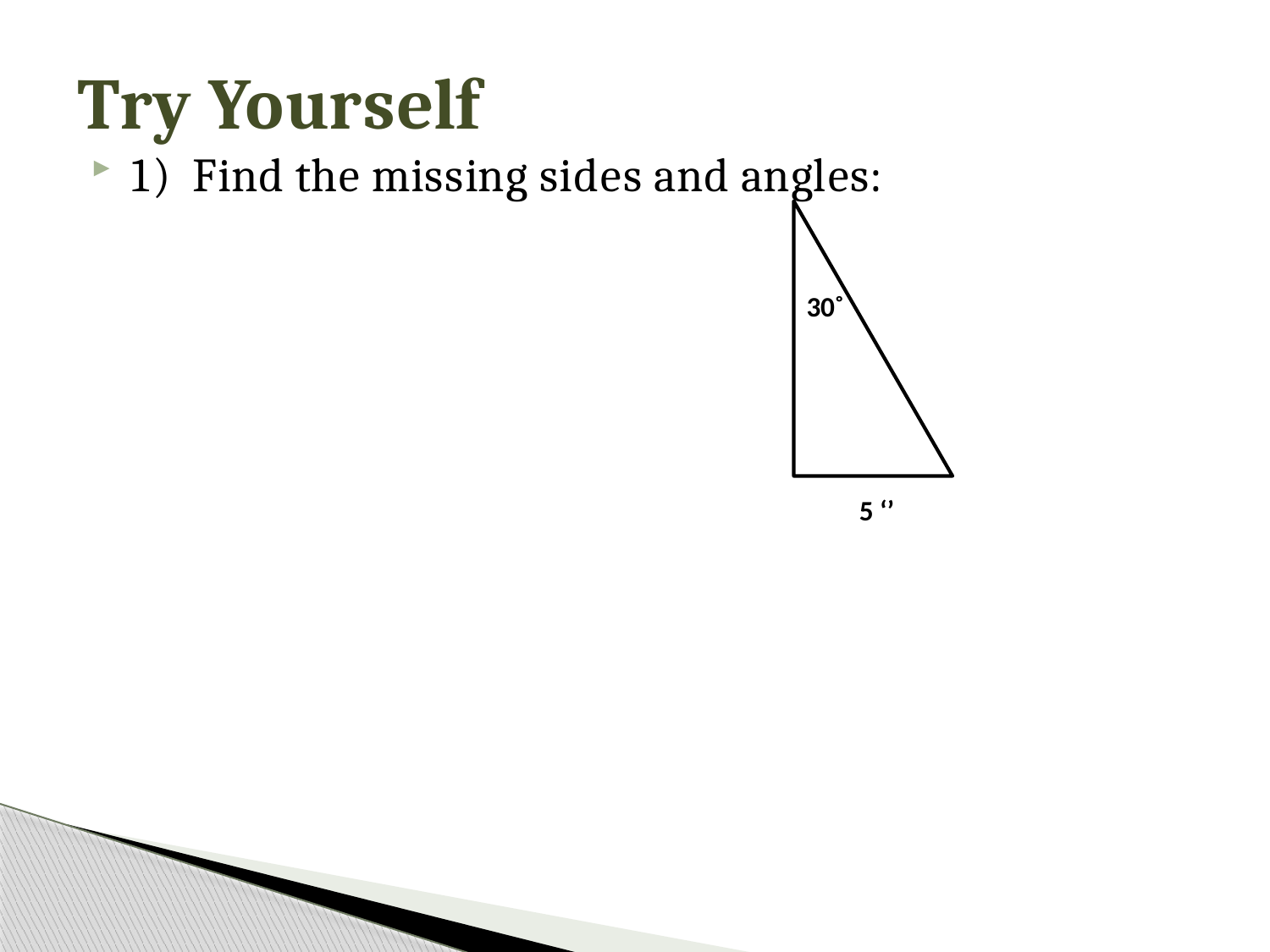

# Try Yourself
1)  Find the missing sides and angles:

30˚
5 ‘’